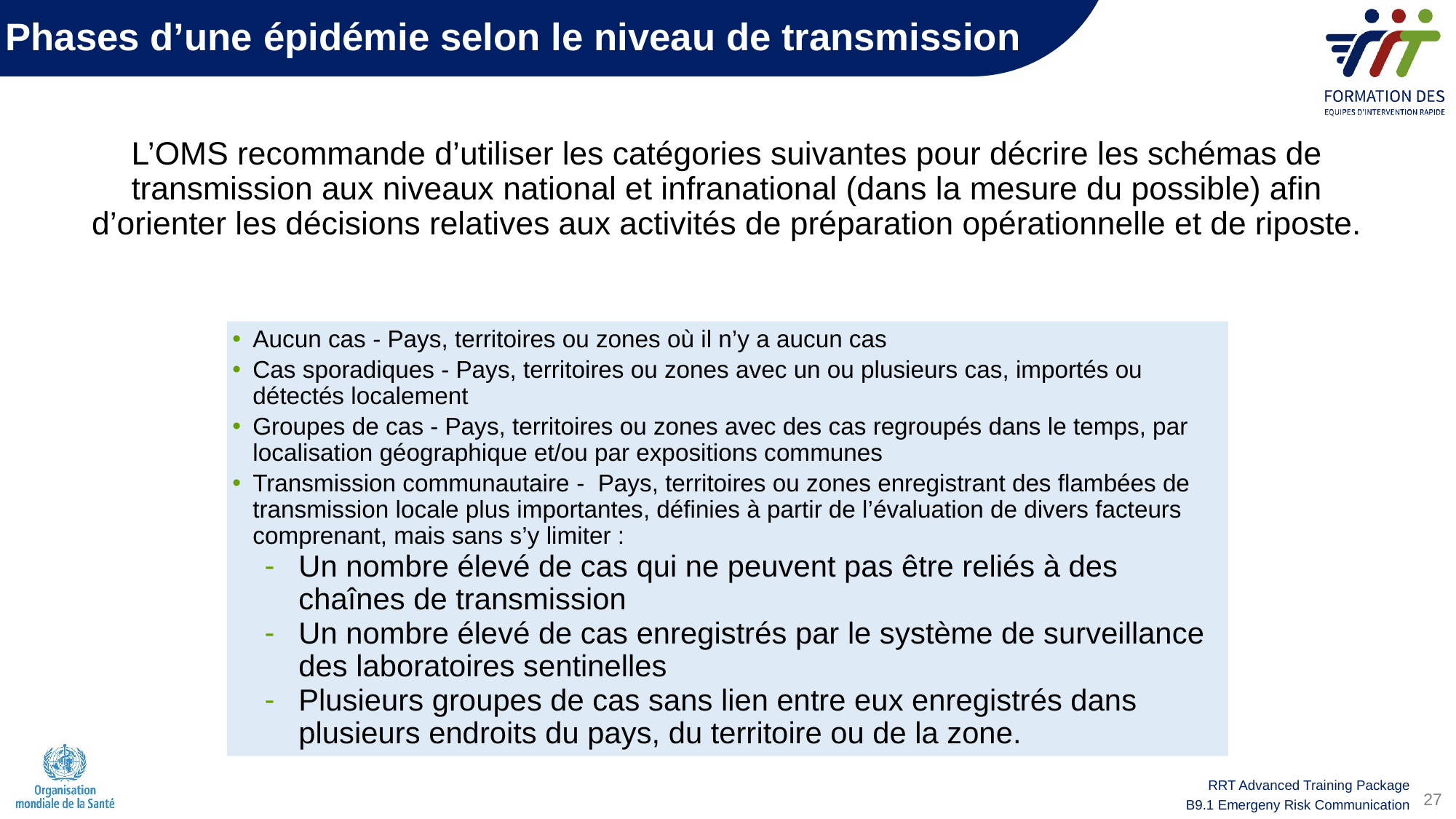

Phases d’une épidémie selon le niveau de transmission
L’OMS recommande d’utiliser les catégories suivantes pour décrire les schémas de transmission aux niveaux national et infranational (dans la mesure du possible) afin d’orienter les décisions relatives aux activités de préparation opérationnelle et de riposte.
Aucun cas - Pays, territoires ou zones ‎où il n’y a aucun cas
Cas sporadiques - Pays, territoires ou zones avec un ou plusieurs cas, importés ou détectés localement
Groupes de cas - Pays, territoires ou zones avec des cas regroupés dans le temps, par localisation géographique et/ou par expositions communes
Transmission communautaire -  Pays, territoires ou zones enregistrant des flambées de transmission locale plus importantes, définies à partir de l’évaluation de divers facteurs comprenant, mais sans s’y limiter :
Un nombre élevé de cas qui ne peuvent pas être reliés à des chaînes de transmission
Un nombre élevé de cas enregistrés par le système de surveillance des laboratoires sentinelles
Plusieurs groupes de cas sans lien entre eux enregistrés dans plusieurs endroits du pays, du territoire ou de la zone.